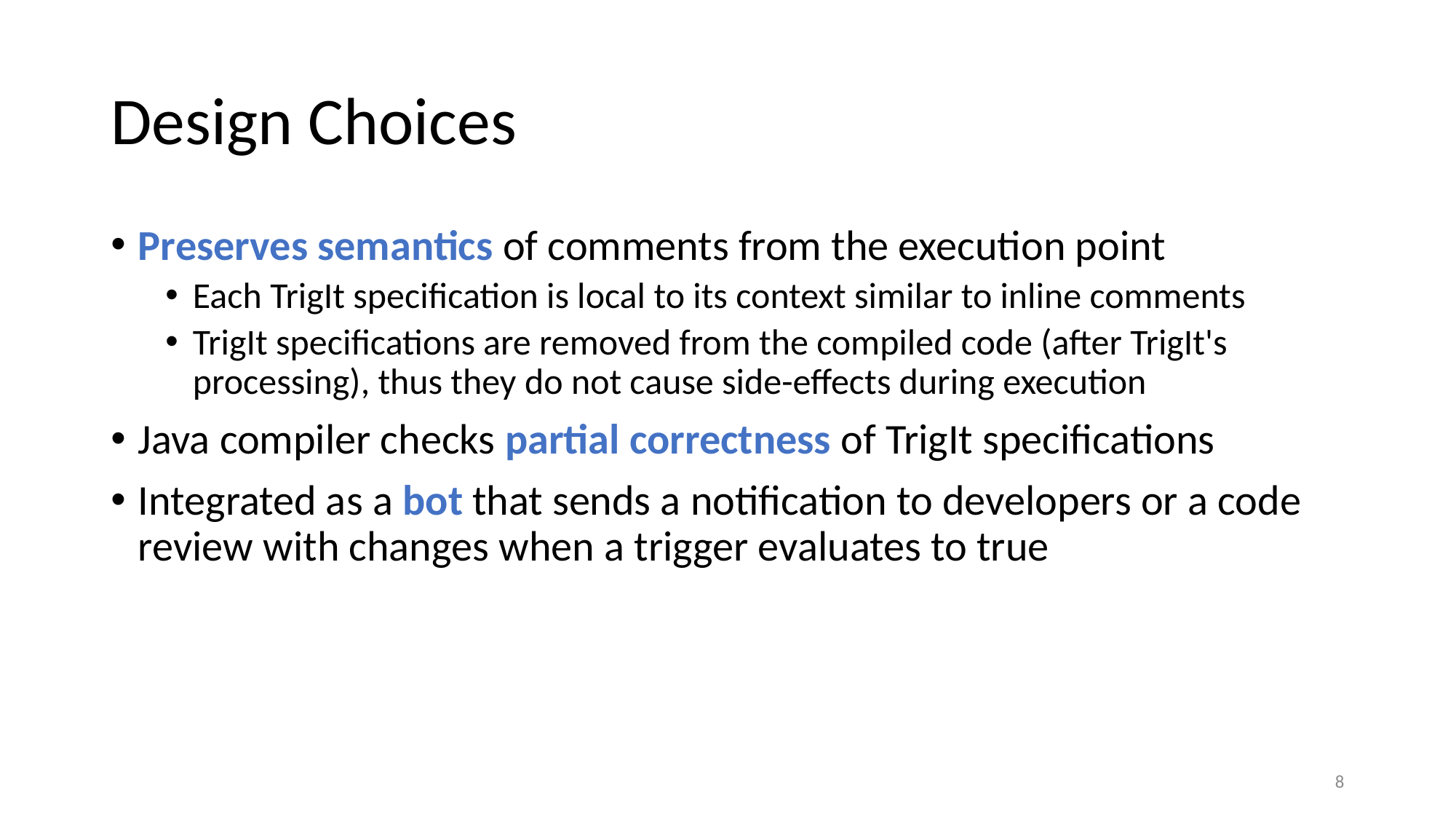

# Design Choices
Preserves semantics of comments from the execution point
Each TrigIt specification is local to its context similar to inline comments
TrigIt specifications are removed from the compiled code (after TrigIt's processing), thus they do not cause side-effects during execution
Java compiler checks partial correctness of TrigIt specifications
Integrated as a bot that sends a notification to developers or a code review with changes when a trigger evaluates to true
8